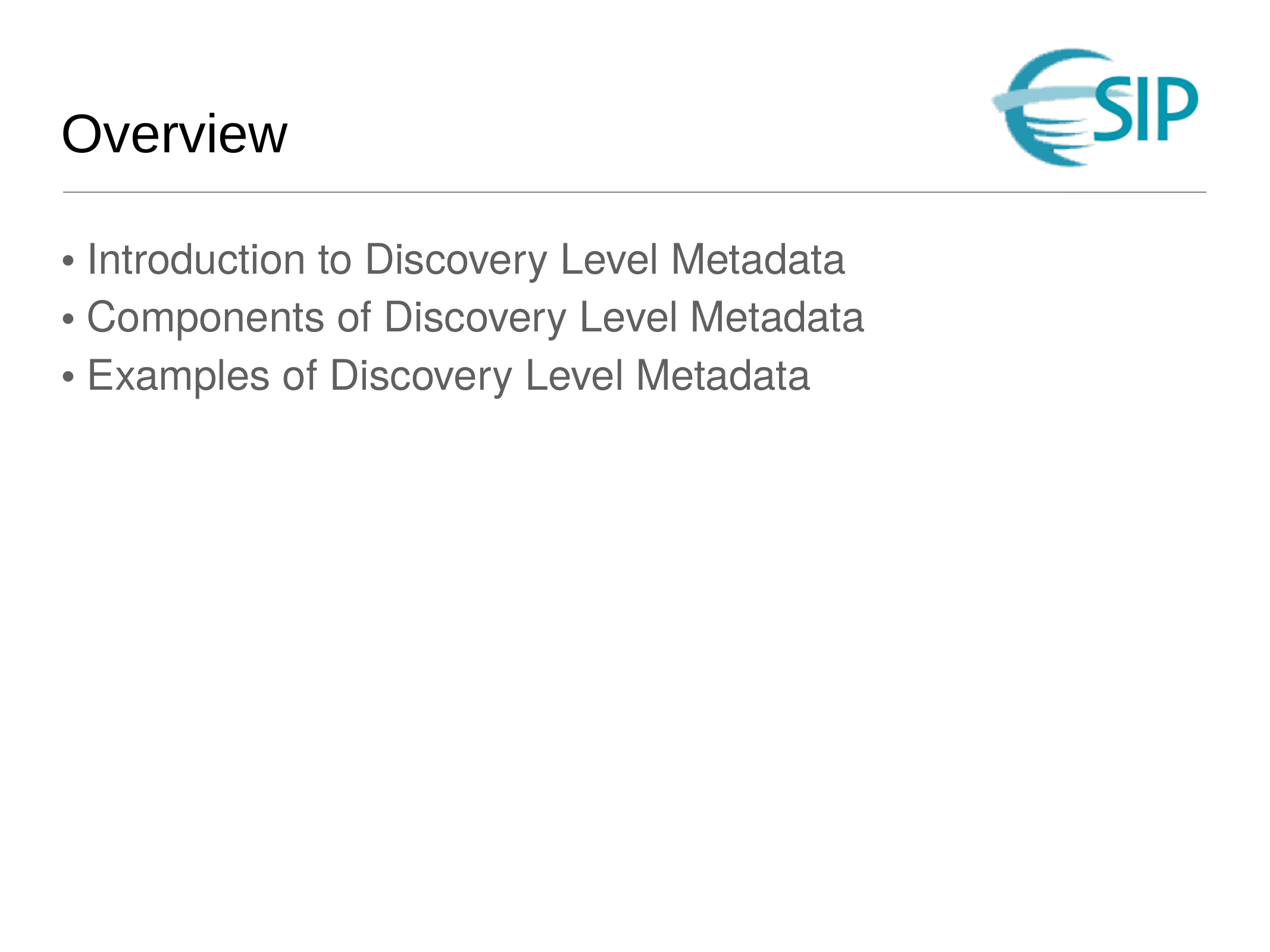

# Overview
Introduction to Discovery Level Metadata
Components of Discovery Level Metadata
Examples of Discovery Level Metadata